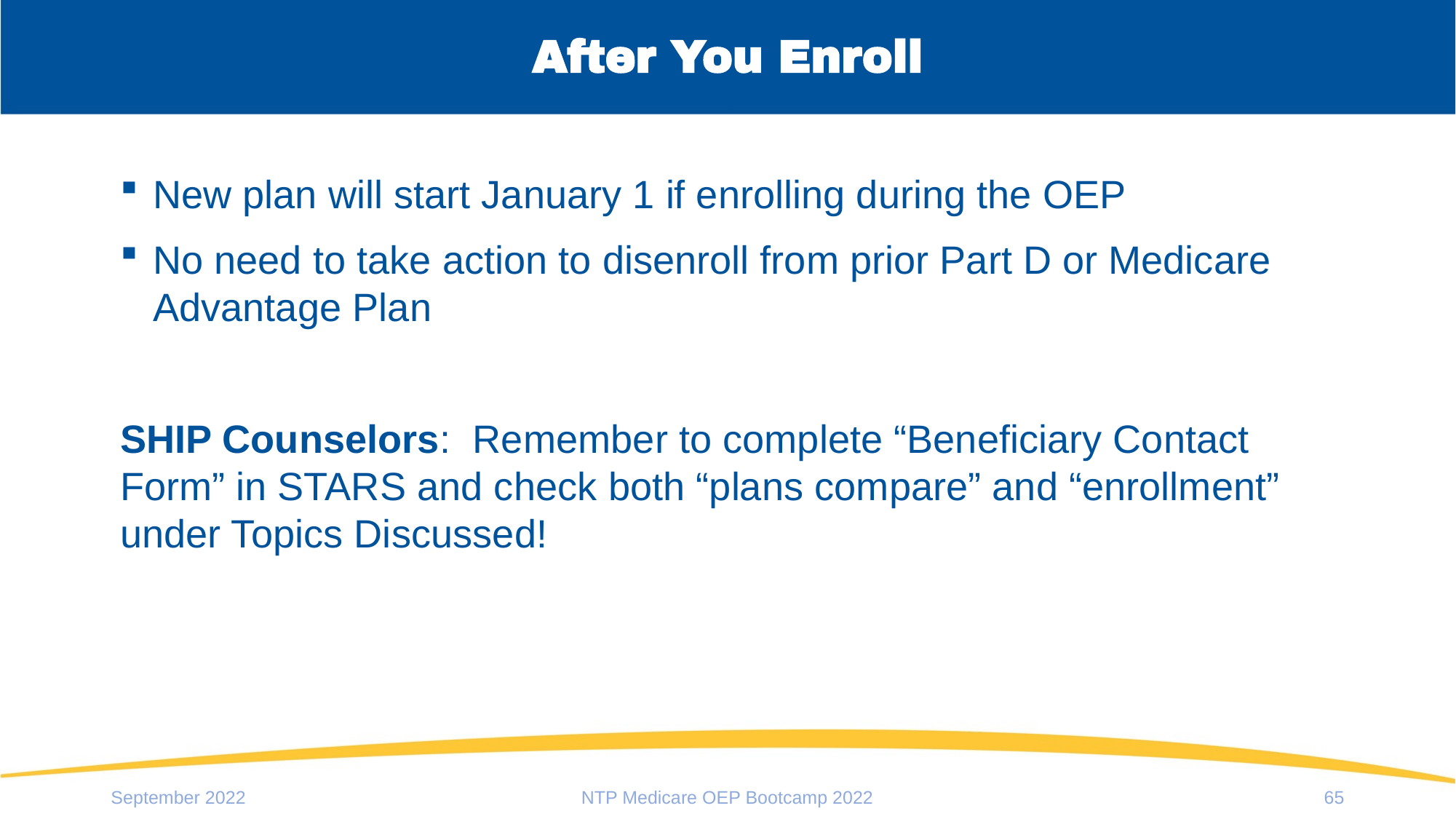

# After You Enroll
New plan will start January 1 if enrolling during the OEP
No need to take action to disenroll from prior Part D or Medicare Advantage Plan

SHIP Counselors:  Remember to complete “Beneficiary Contact Form” in STARS and check both “plans compare” and “enrollment” under Topics Discussed!

September 2022
NTP Medicare OEP Bootcamp 2022
65